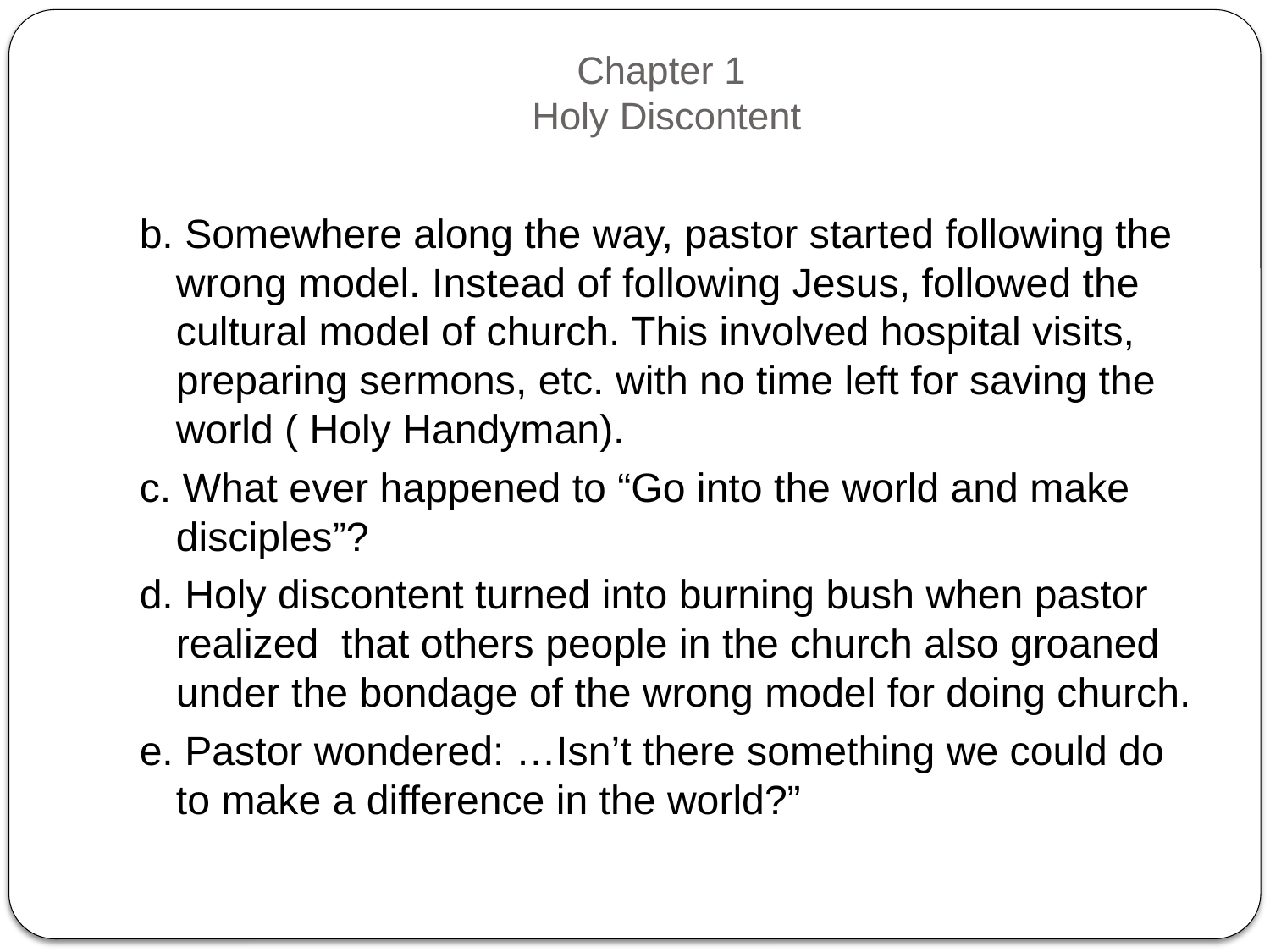

# Chapter 1 Holy Discontent
b. Somewhere along the way, pastor started following the wrong model. Instead of following Jesus, followed the cultural model of church. This involved hospital visits, preparing sermons, etc. with no time left for saving the world ( Holy Handyman).
c. What ever happened to “Go into the world and make disciples”?
d. Holy discontent turned into burning bush when pastor realized  that others people in the church also groaned under the bondage of the wrong model for doing church.
e. Pastor wondered: …Isn’t there something we could do to make a difference in the world?”